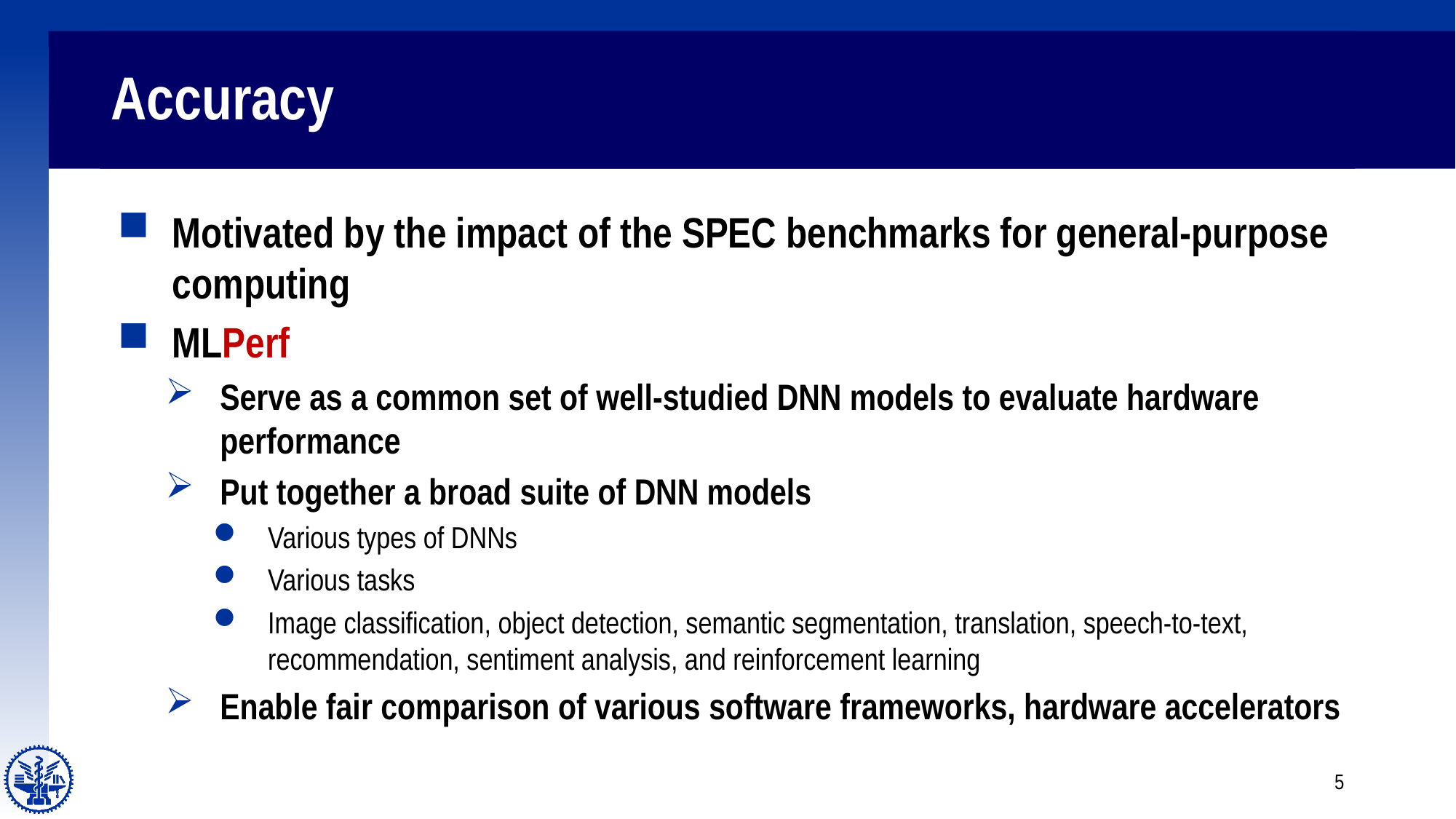

# Accuracy
Motivated by the impact of the SPEC benchmarks for general-purpose computing
MLPerf
Serve as a common set of well-studied DNN models to evaluate hardware performance
Put together a broad suite of DNN models
Various types of DNNs
Various tasks
Image classification, object detection, semantic segmentation, translation, speech-to-text, recommendation, sentiment analysis, and reinforcement learning
Enable fair comparison of various software frameworks, hardware accelerators
5